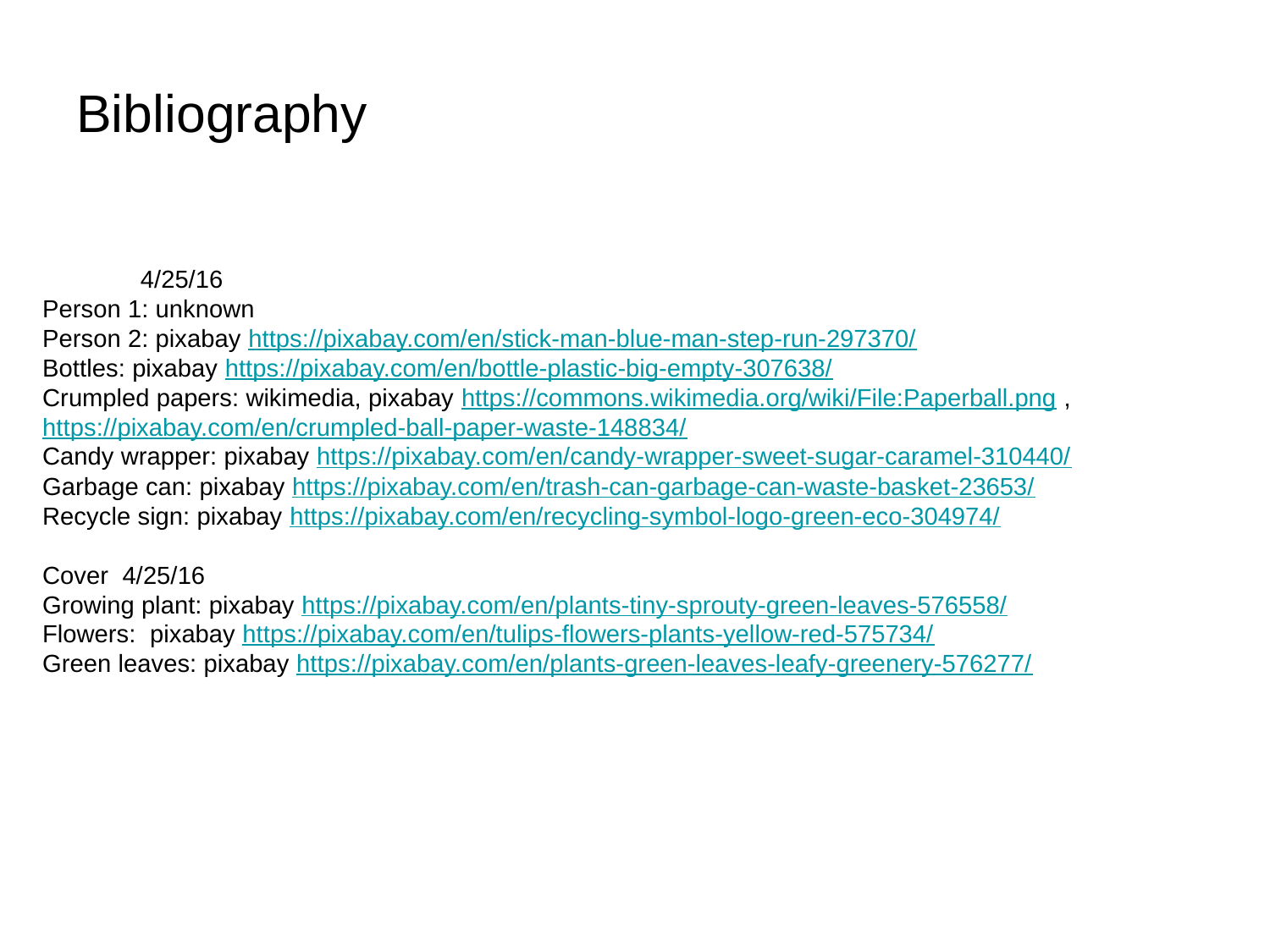

Bibliography
              4/25/16
Person 1: unknown
Person 2: pixabay https://pixabay.com/en/stick-man-blue-man-step-run-297370/
Bottles: pixabay https://pixabay.com/en/bottle-plastic-big-empty-307638/
Crumpled papers: wikimedia, pixabay https://commons.wikimedia.org/wiki/File:Paperball.png , https://pixabay.com/en/crumpled-ball-paper-waste-148834/
Candy wrapper: pixabay https://pixabay.com/en/candy-wrapper-sweet-sugar-caramel-310440/
Garbage can: pixabay https://pixabay.com/en/trash-can-garbage-can-waste-basket-23653/
Recycle sign: pixabay https://pixabay.com/en/recycling-symbol-logo-green-eco-304974/

Cover  4/25/16
Growing plant: pixabay https://pixabay.com/en/plants-tiny-sprouty-green-leaves-576558/
Flowers:  pixabay https://pixabay.com/en/tulips-flowers-plants-yellow-red-575734/
Green leaves: pixabay https://pixabay.com/en/plants-green-leaves-leafy-greenery-576277/